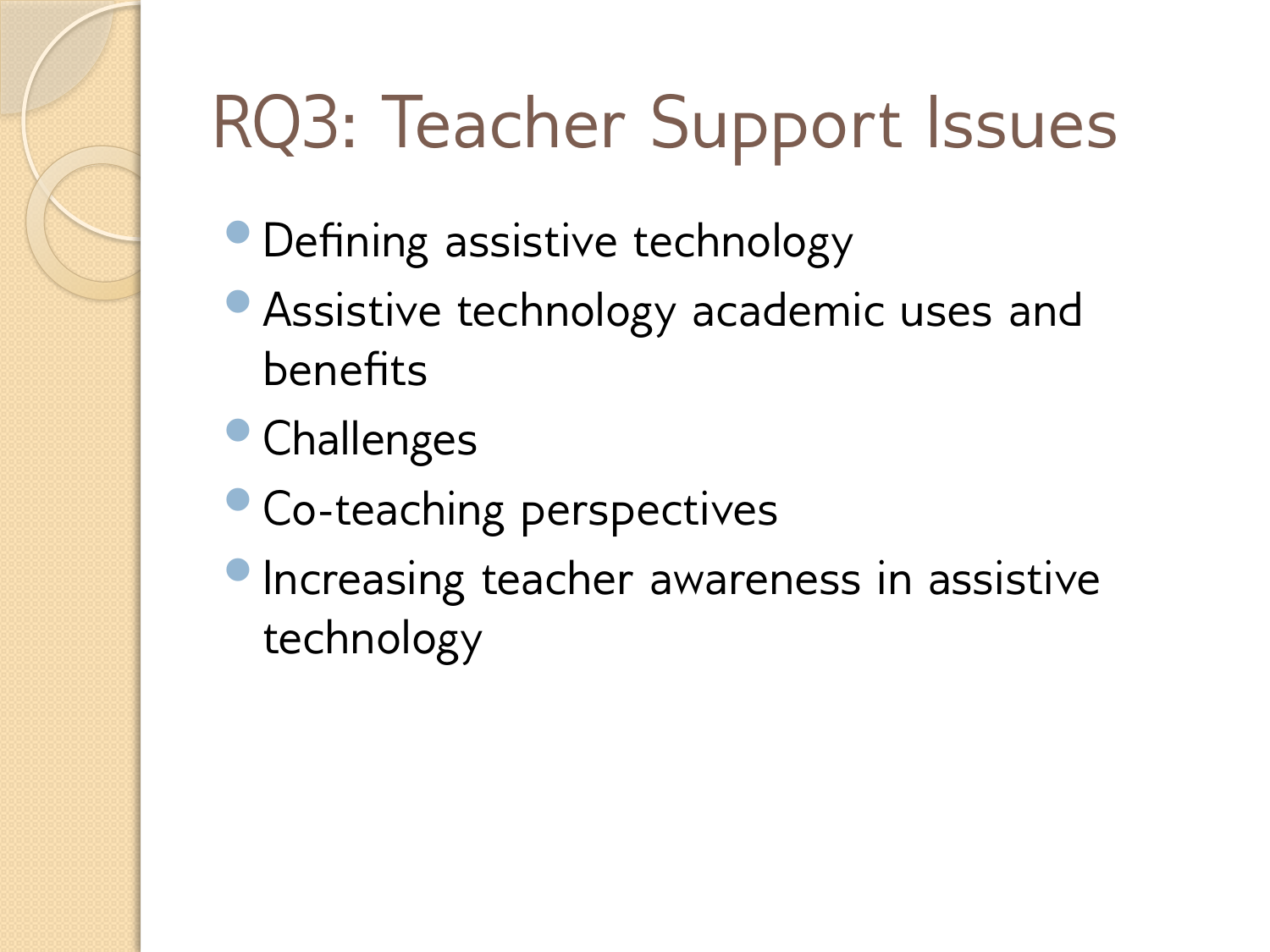

# RQ3: Teacher Support Issues
Defining assistive technology
Assistive technology academic uses and benefits
Challenges
Co-teaching perspectives
Increasing teacher awareness in assistive technology